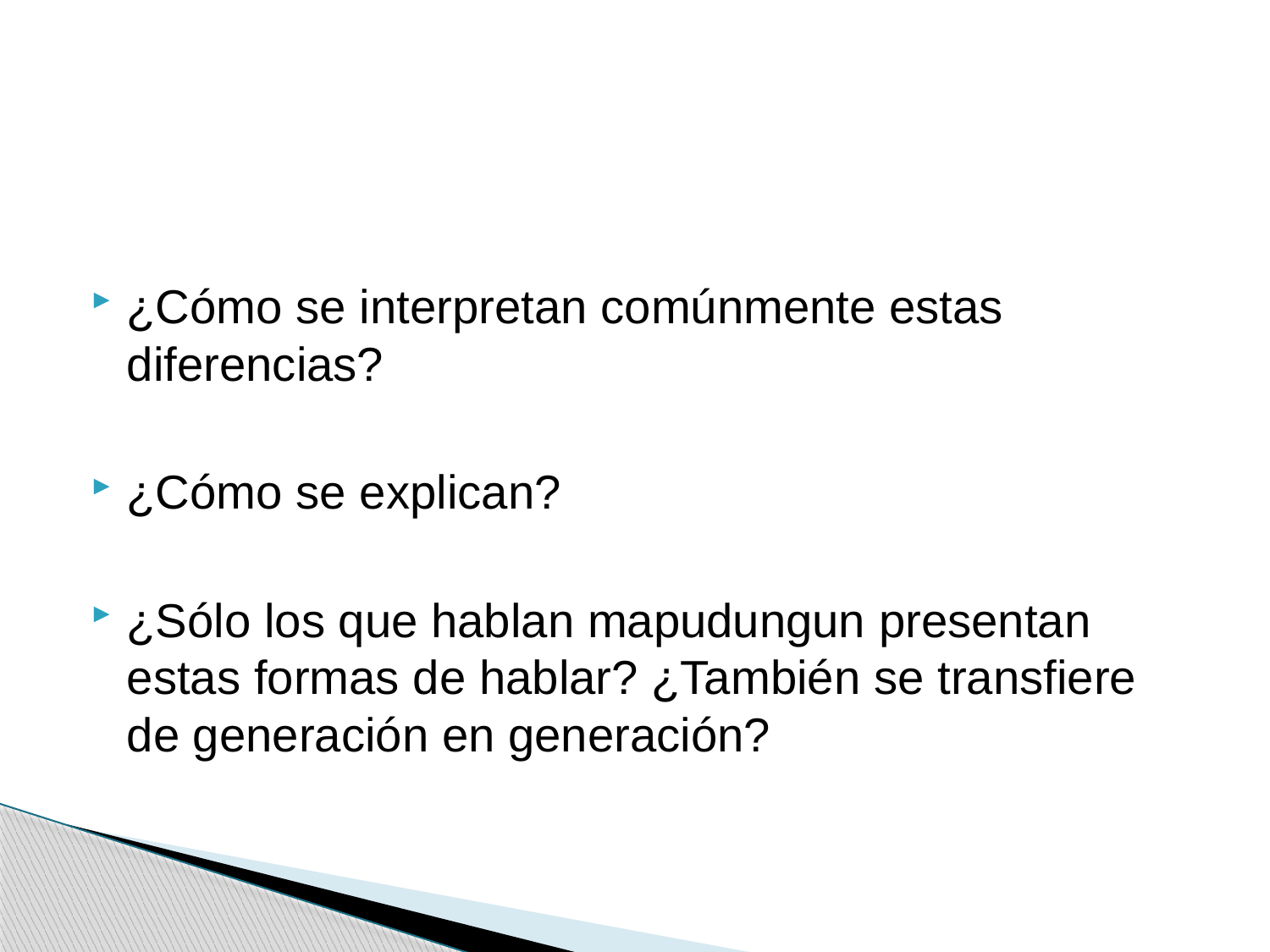

#

¿Cómo se interpretan comúnmente estas diferencias?

¿Cómo se explican?

¿Sólo los que hablan mapudungun presentan estas formas de hablar? ¿También se transfiere de generación en generación?